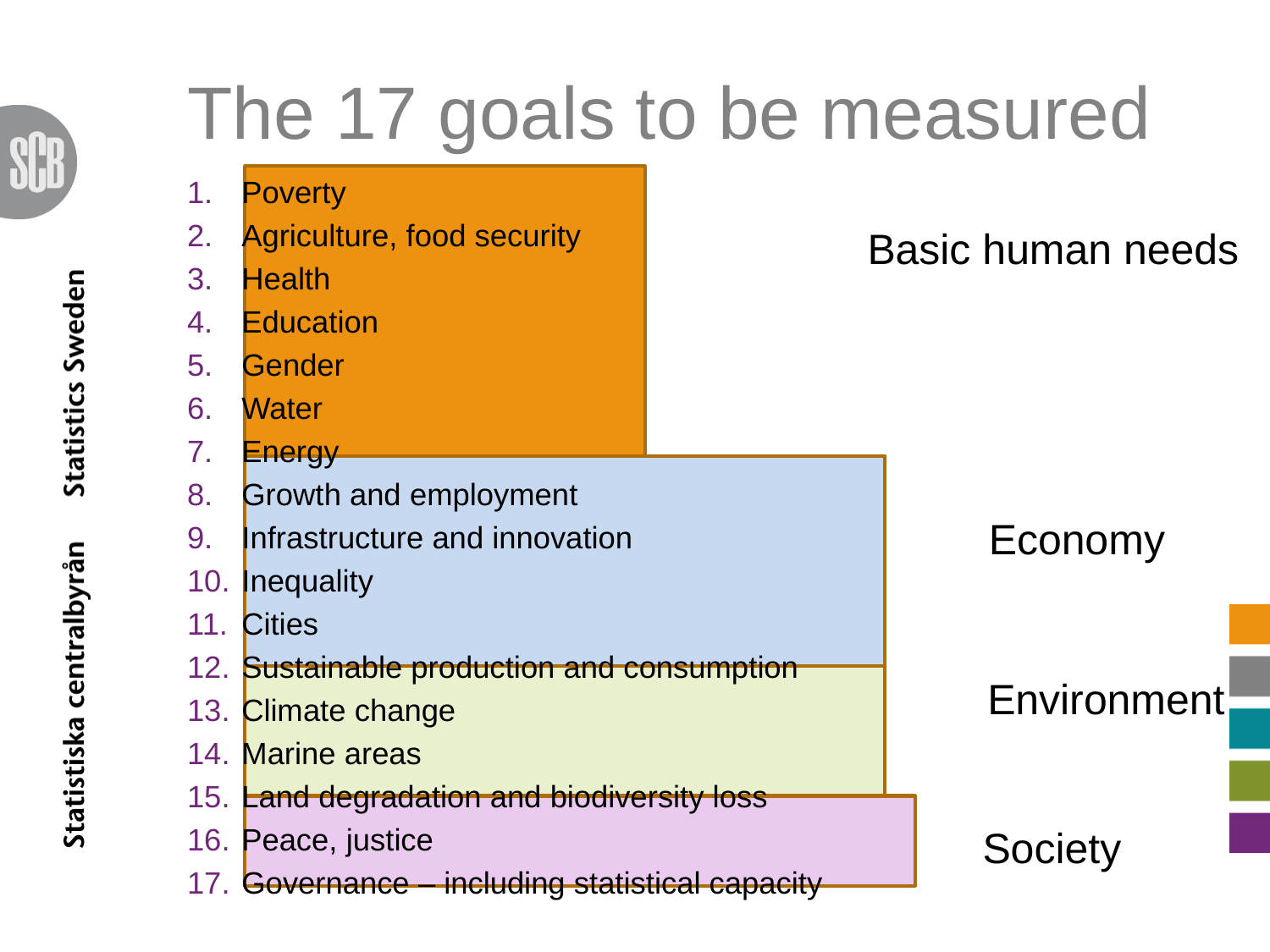

# The 17 goals to be measured
Poverty
Agriculture, food security
Health
Education
Gender
Water
Energy
Growth and employment
Infrastructure and innovation
Inequality
Cities
Sustainable production and consumption
Climate change
Marine areas
Land degradation and biodiversity loss
Peace, justice
Governance – including statistical capacity

Basic human needs

Economy

Environment

Society